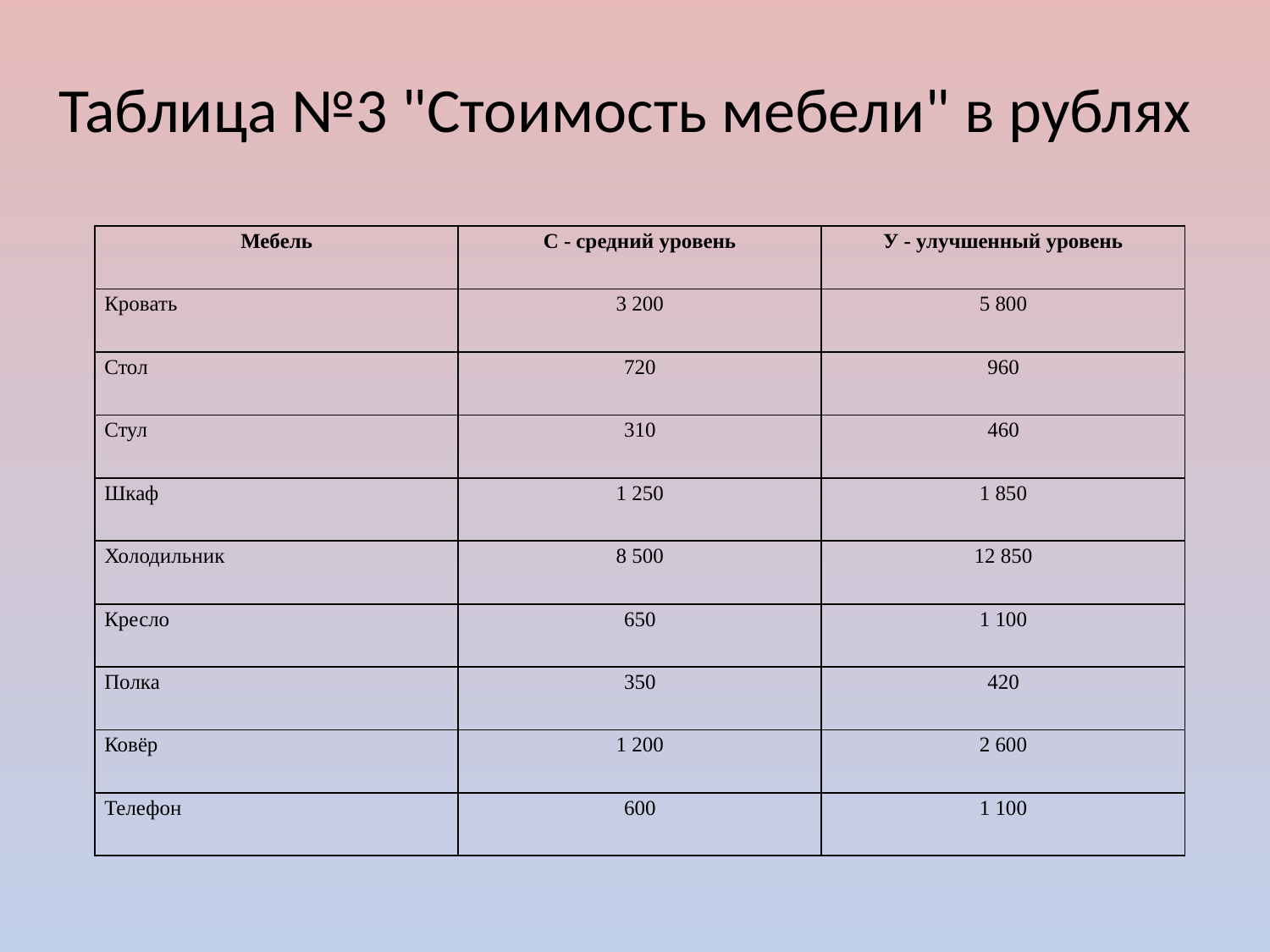

# Таблица №3 "Стоимость мебели" в рублях

| Мебель | С - средний уровень | У - улучшенный уровень |
| --- | --- | --- |
| Кровать | 3 200 | 5 800 |
| Стол | 720 | 960 |
| Стул | 310 | 460 |
| Шкаф | 1 250 | 1 850 |
| Холодильник | 8 500 | 12 850 |
| Кресло | 650 | 1 100 |
| Полка | 350 | 420 |
| Ковёр | 1 200 | 2 600 |
| Телефон | 600 | 1 100 |